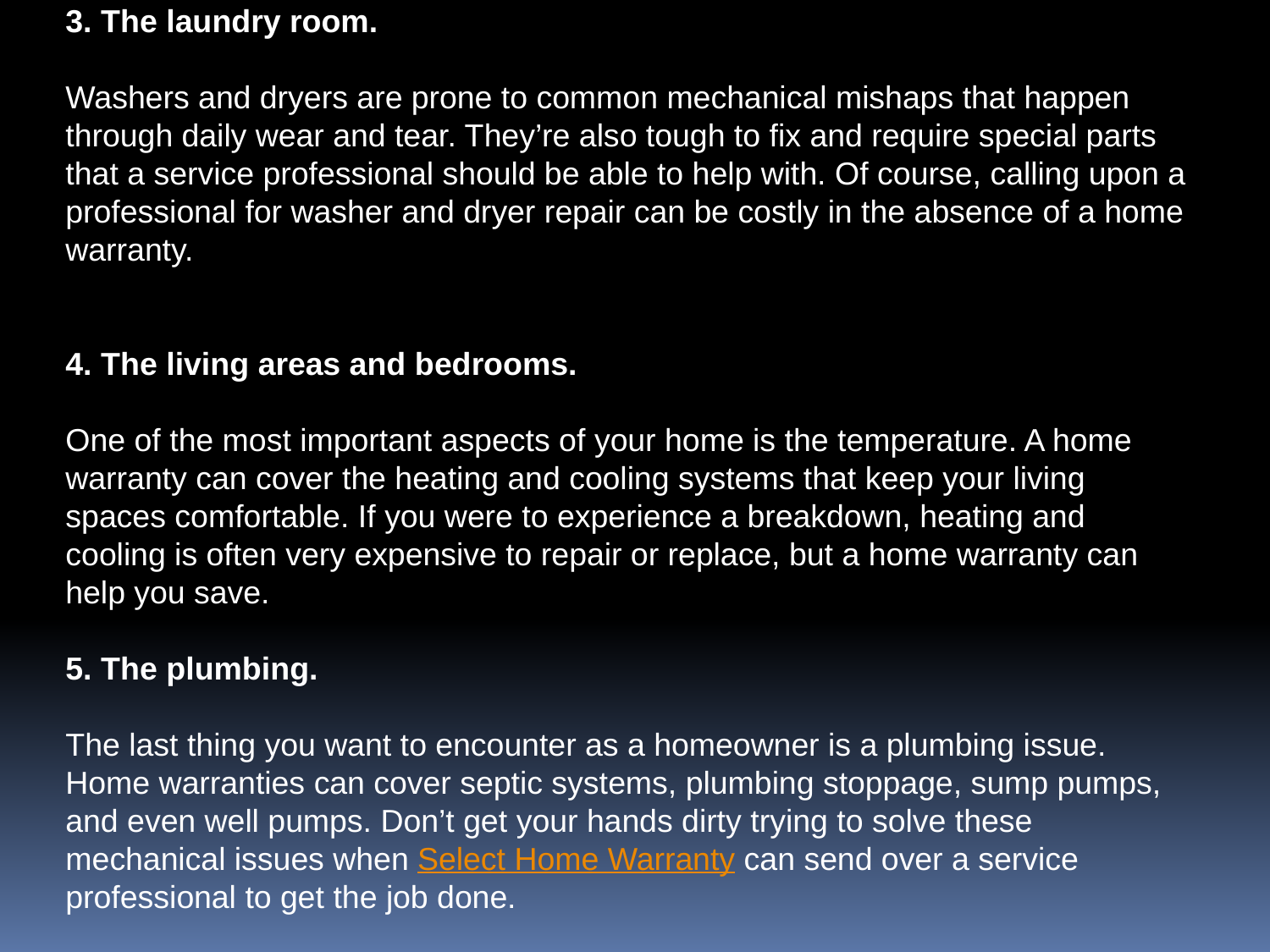

3. The laundry room.

Washers and dryers are prone to common mechanical mishaps that happen through daily wear and tear. They’re also tough to fix and require special parts that a service professional should be able to help with. Of course, calling upon a professional for washer and dryer repair can be costly in the absence of a home warranty.

4. The living areas and bedrooms.

One of the most important aspects of your home is the temperature. A home warranty can cover the heating and cooling systems that keep your living spaces comfortable. If you were to experience a breakdown, heating and cooling is often very expensive to repair or replace, but a home warranty can help you save.

5. The plumbing.

The last thing you want to encounter as a homeowner is a plumbing issue. Home warranties can cover septic systems, plumbing stoppage, sump pumps, and even well pumps. Don’t get your hands dirty trying to solve these mechanical issues when Select Home Warranty can send over a service professional to get the job done.